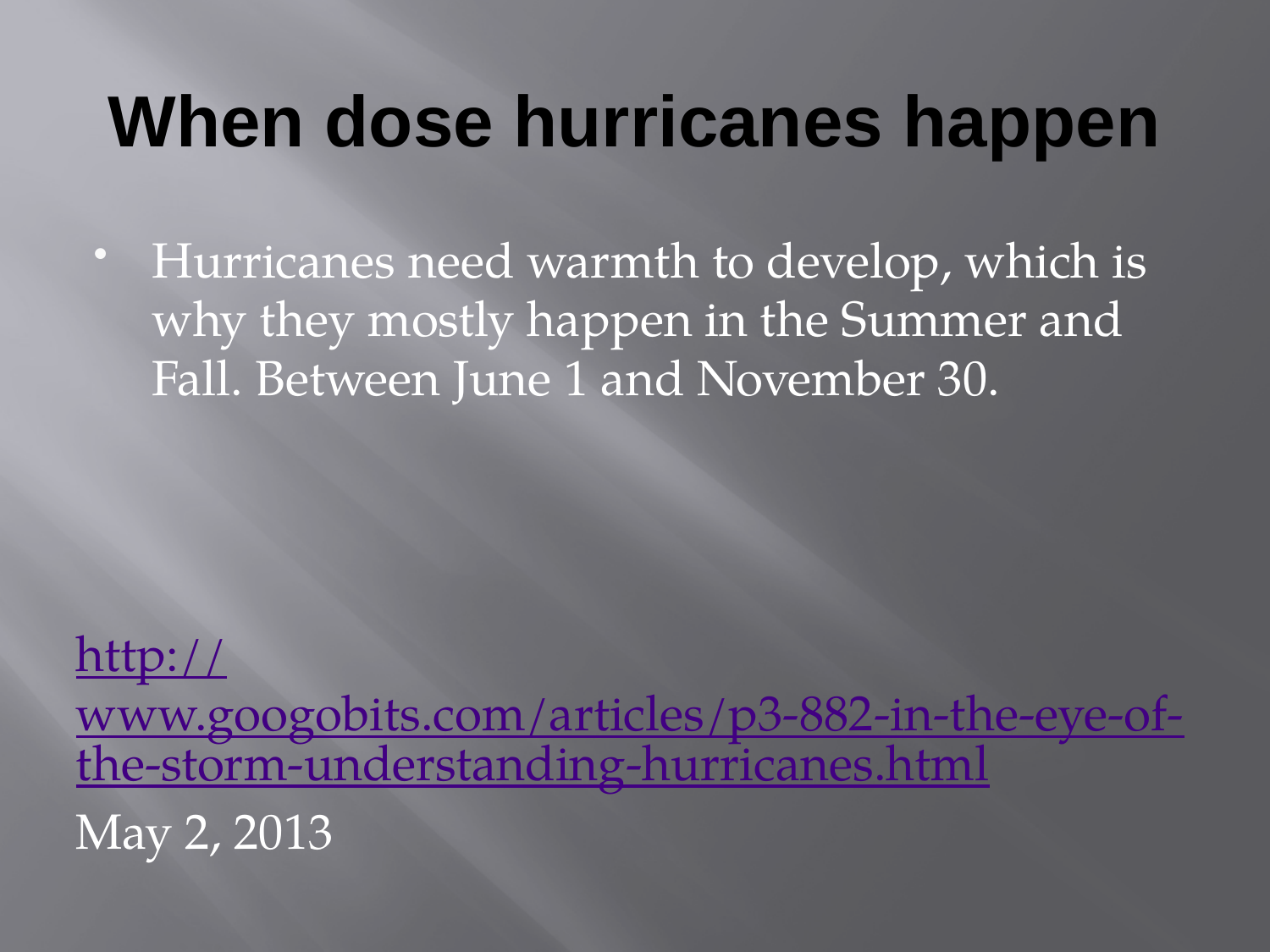

# When dose hurricanes happen
Hurricanes need warmth to develop, which is why they mostly happen in the Summer and Fall. Between June 1 and November 30.

http://www.googobits.com/articles/p3-882-in-the-eye-of-the-storm-understanding-hurricanes.html
May 2, 2013